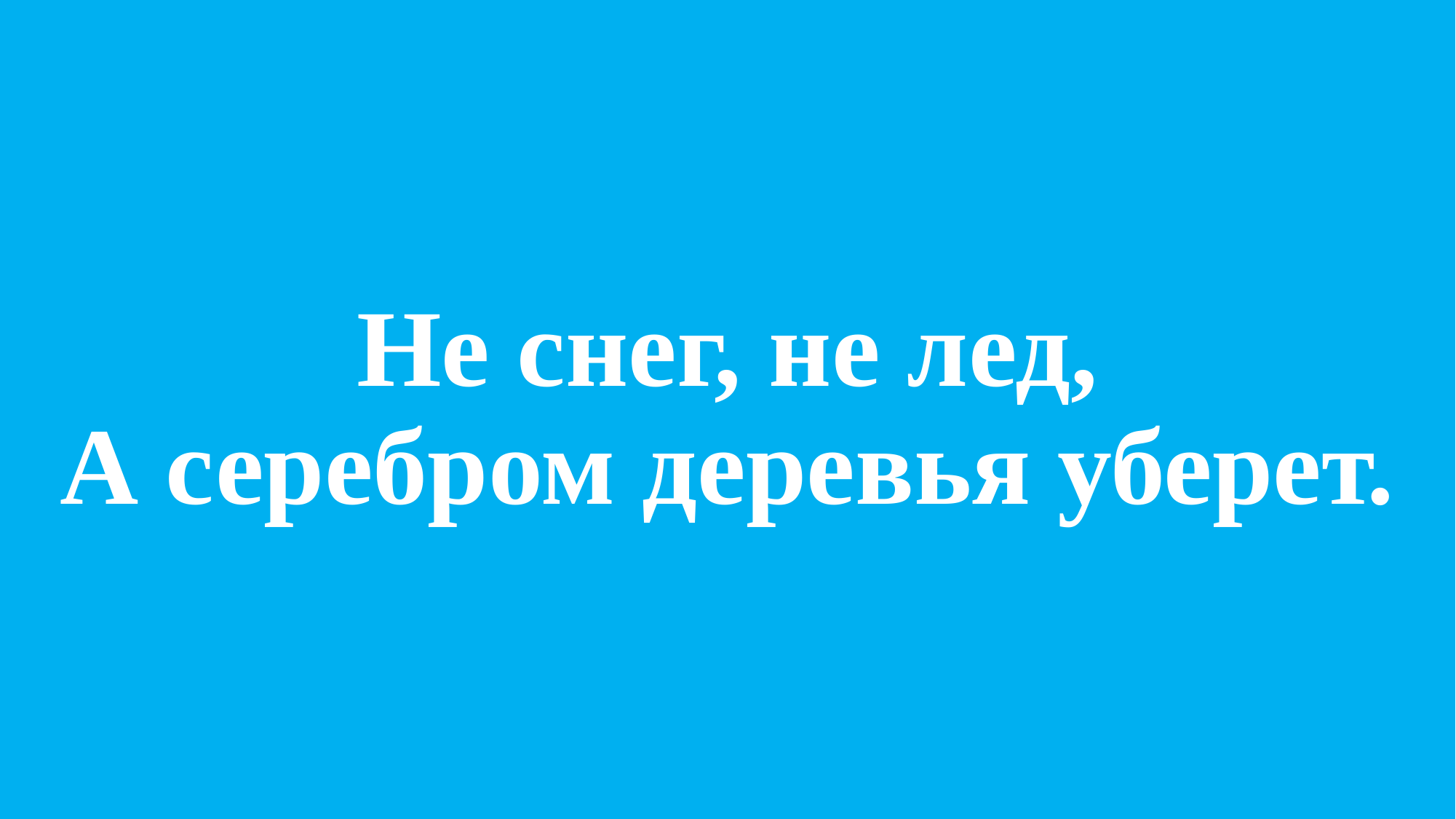

# Не снег, не лед, А серебром деревья уберет.